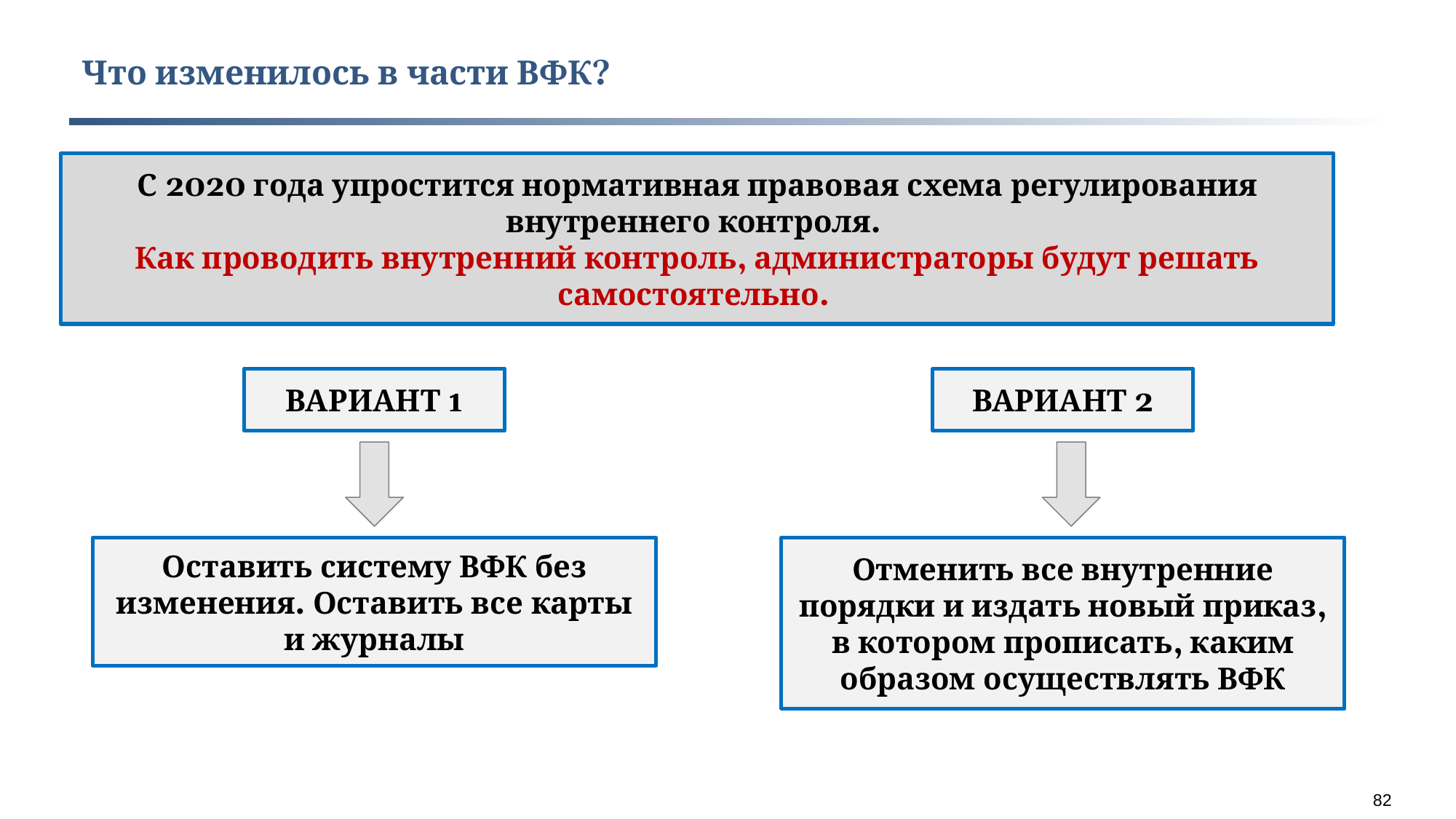

Что изменилось в части ВФК?
С 2020 года упростится нормативная правовая схема регулирования внутреннего контроля.
Как проводить внутренний контроль, администраторы будут решать самостоятельно.
ВАРИАНТ 1
ВАРИАНТ 2

Отменить все внутренние порядки и издать новый приказ, в котором прописать, каким образом осуществлять ВФК
Оставить систему ВФК без изменения. Оставить все карты и журналы